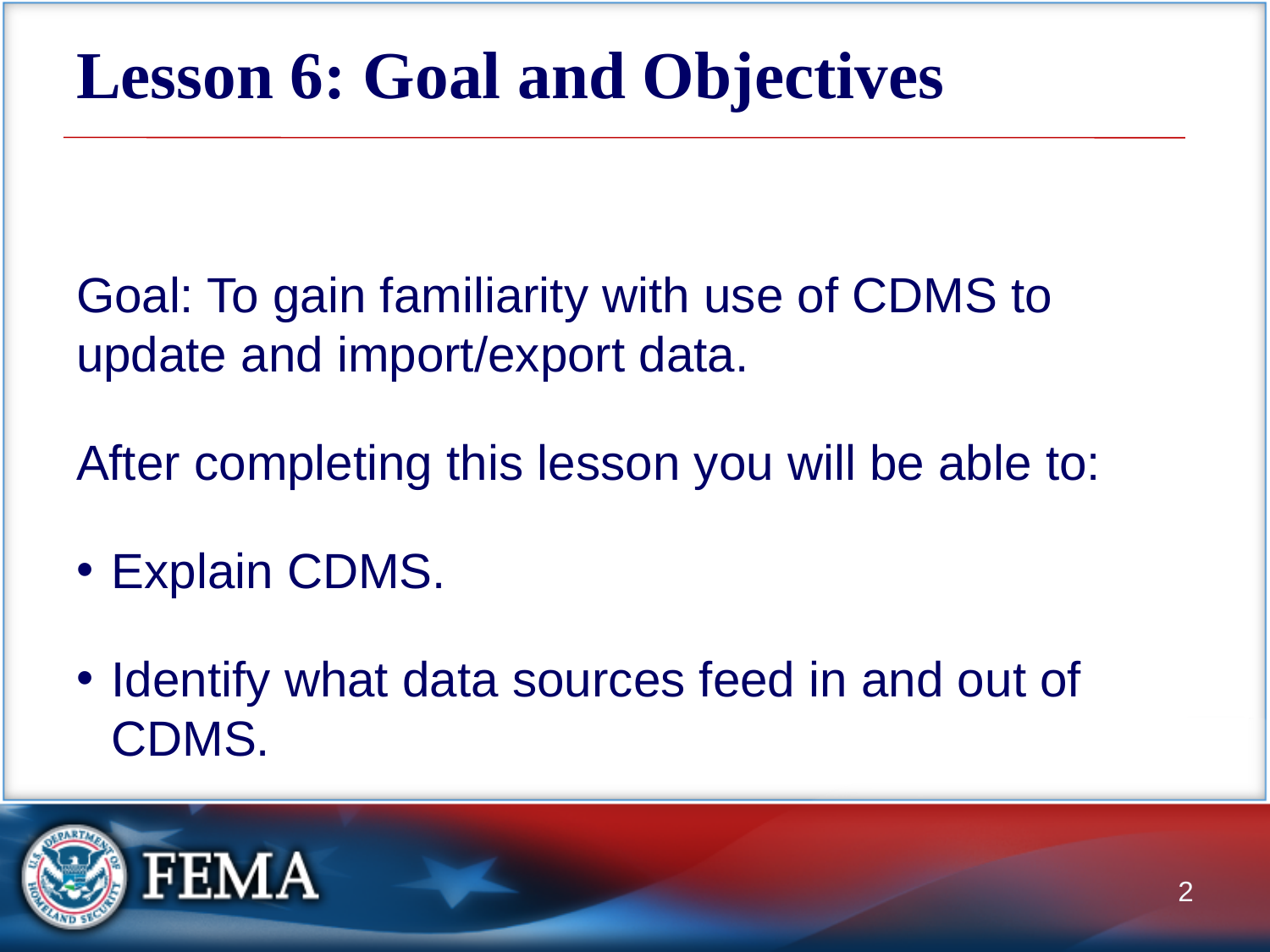

# Lesson 6: Goal and Objectives

Goal: To gain familiarity with use of CDMS to update and import/export data.
After completing this lesson you will be able to:
Explain CDMS.
Identify what data sources feed in and out of CDMS.
2